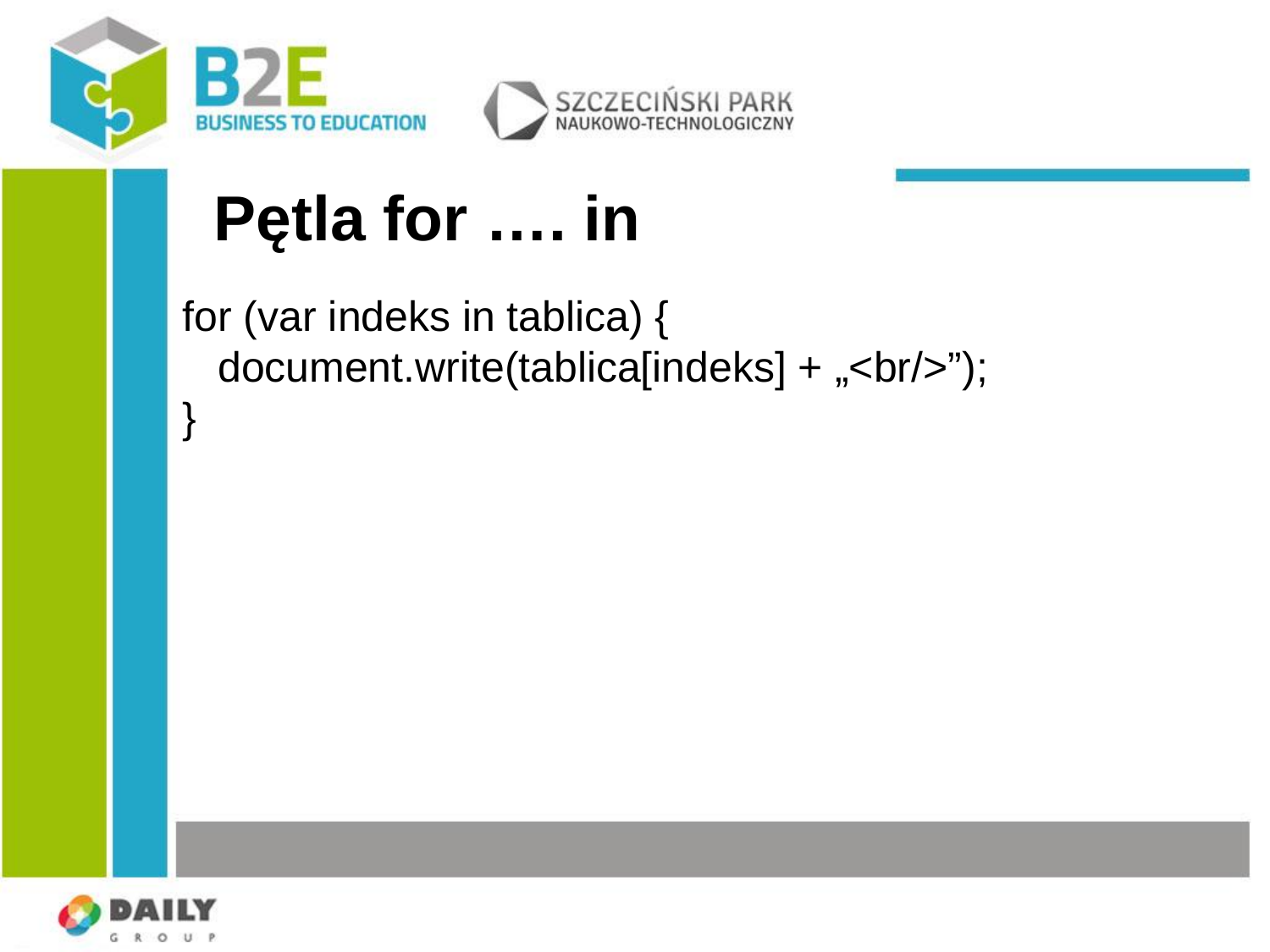

# Pętla for …. in
for (var indeks in tablica) {
   document.write(tablica[indeks] + „<br/>”);
}